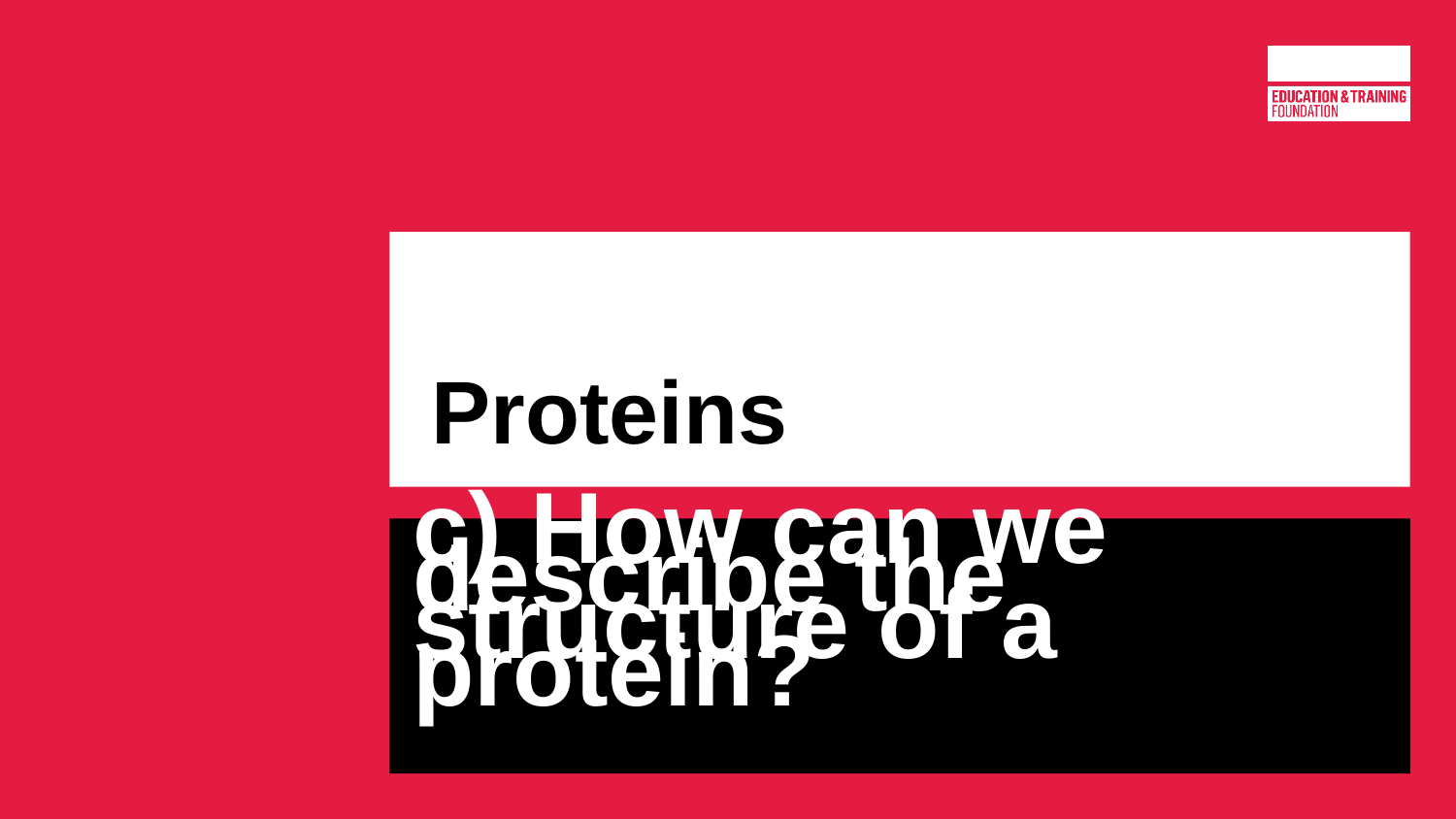

# Proteins
c) How can we describe the structure of a protein?